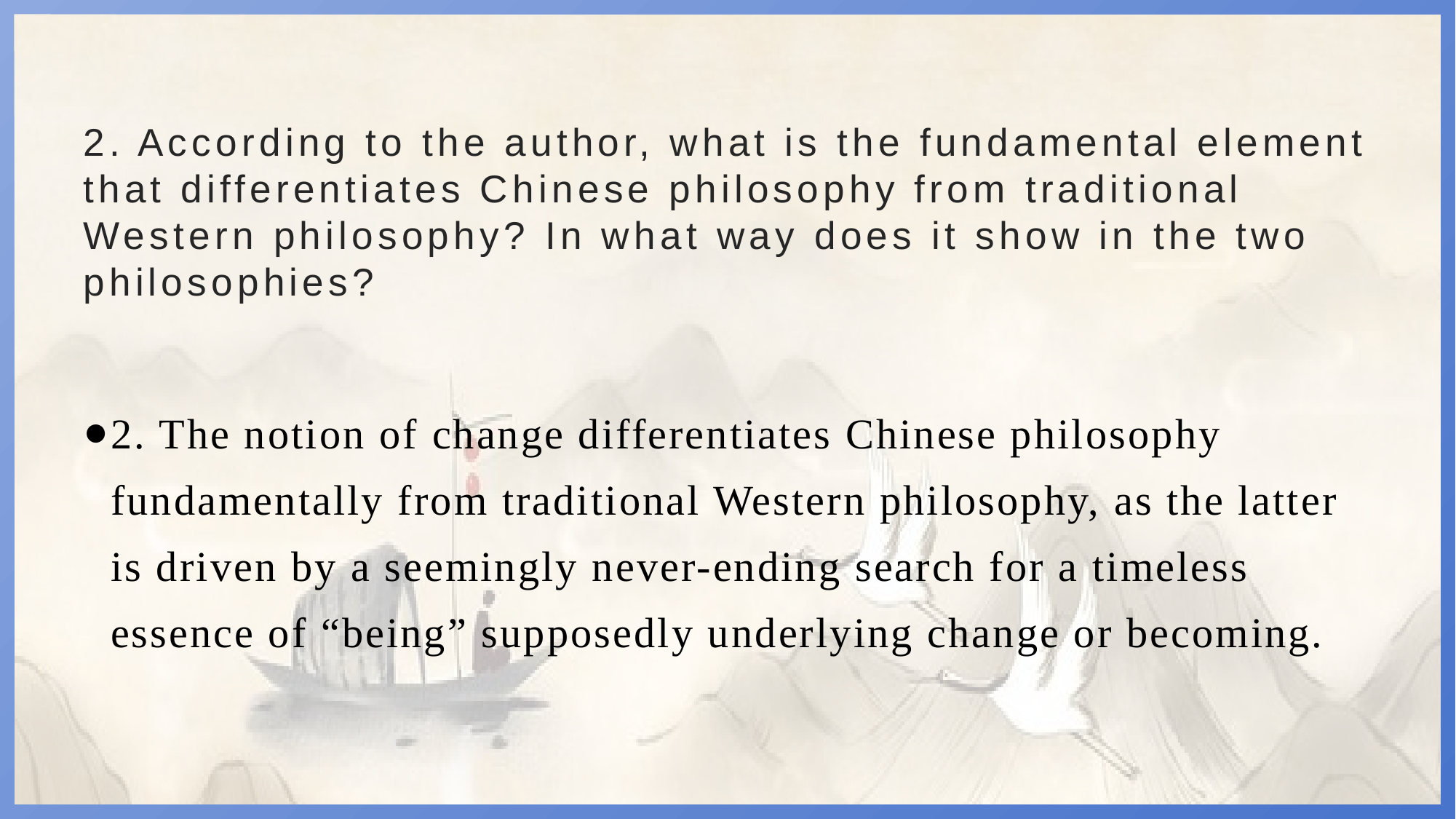

# 2. According to the author, what is the fundamental element that differentiates Chinese philosophy from traditional Western philosophy? In what way does it show in the two philosophies?
2. The notion of change differentiates Chinese philosophy fundamentally from traditional Western philosophy, as the latter is driven by a seemingly never-ending search for a timeless essence of “being” supposedly underlying change or becoming.